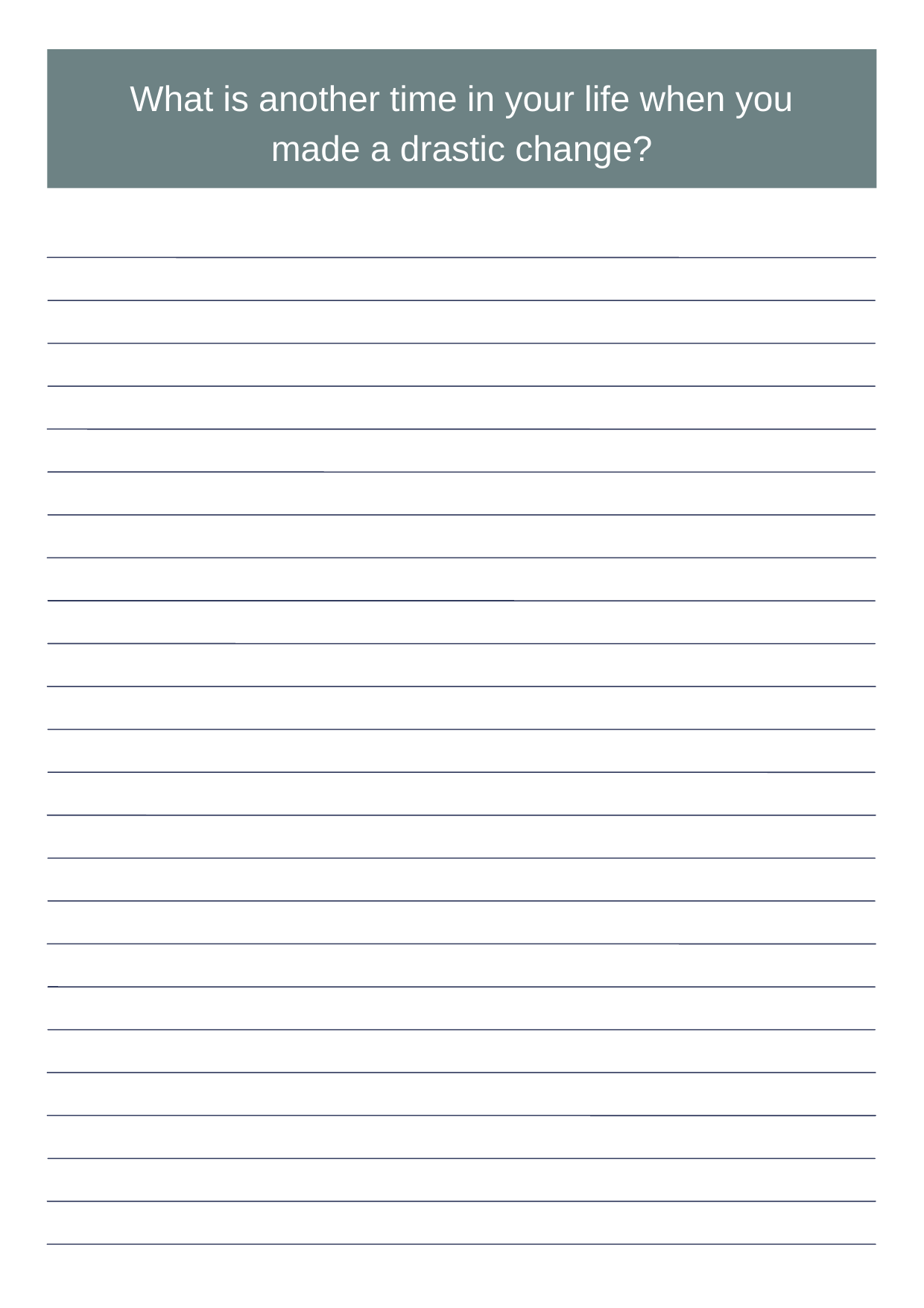

What is another time in your life when you made a drastic change?